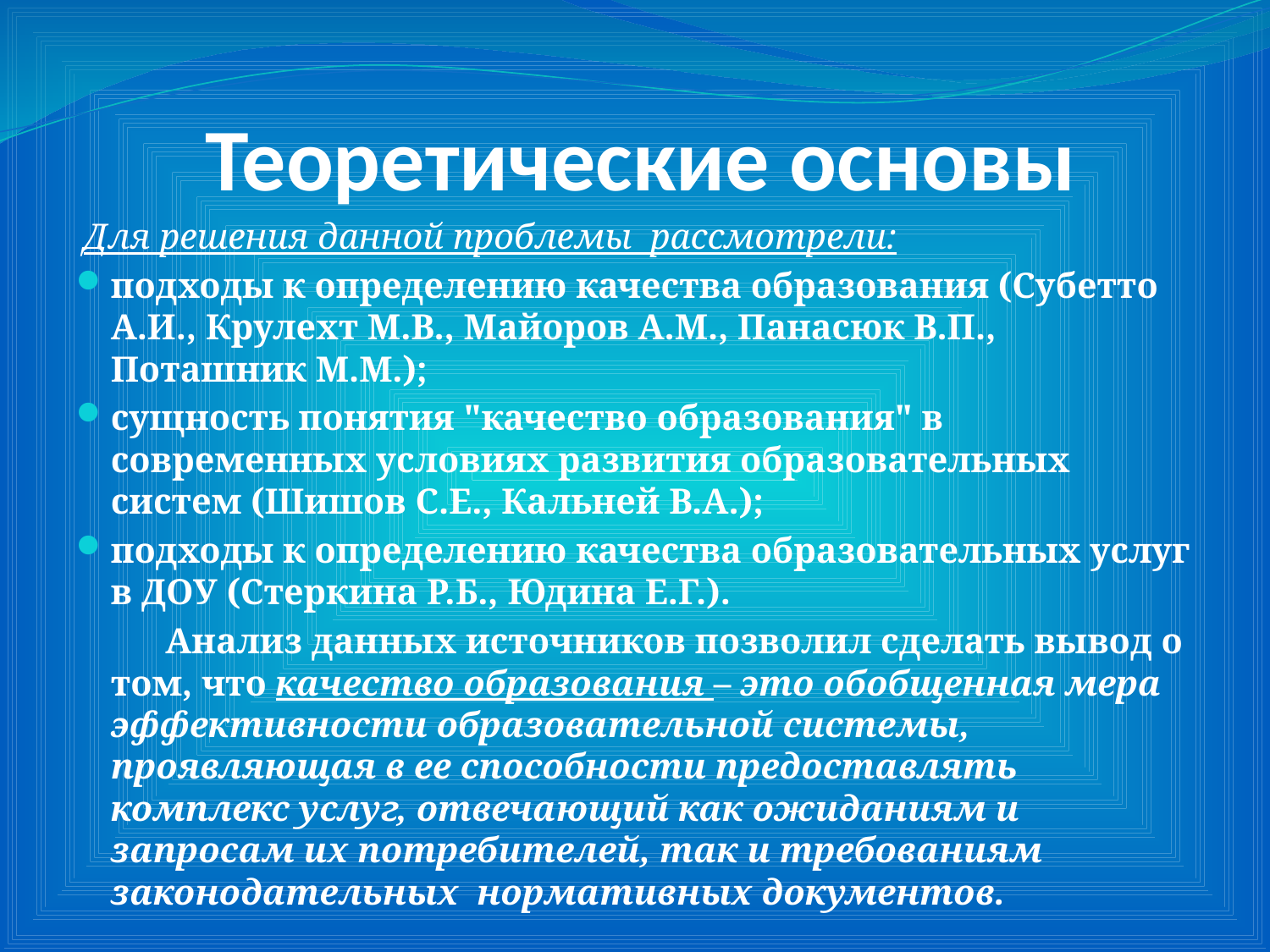

# Теоретические основы
 Для решения данной проблемы  рассмотрели:
подходы к определению качества образования (Субетто А.И., Крулехт М.В., Майоров А.М., Панасюк В.П., Поташник М.М.);
сущность понятия "качество образования" в современных условиях развития образовательных систем (Шишов С.Е., Кальней В.А.);
подходы к определению качества образовательных услуг в ДОУ (Стеркина Р.Б., Юдина Е.Г.).
		      Анализ данных источников позволил сделать вывод о том, что качество образования – это обобщенная мера эффективности образовательной системы, проявляющая в ее способности предоставлять комплекс услуг, отвечающий как ожиданиям и запросам их потребителей, так и требованиям  законодательных  нормативных документов.